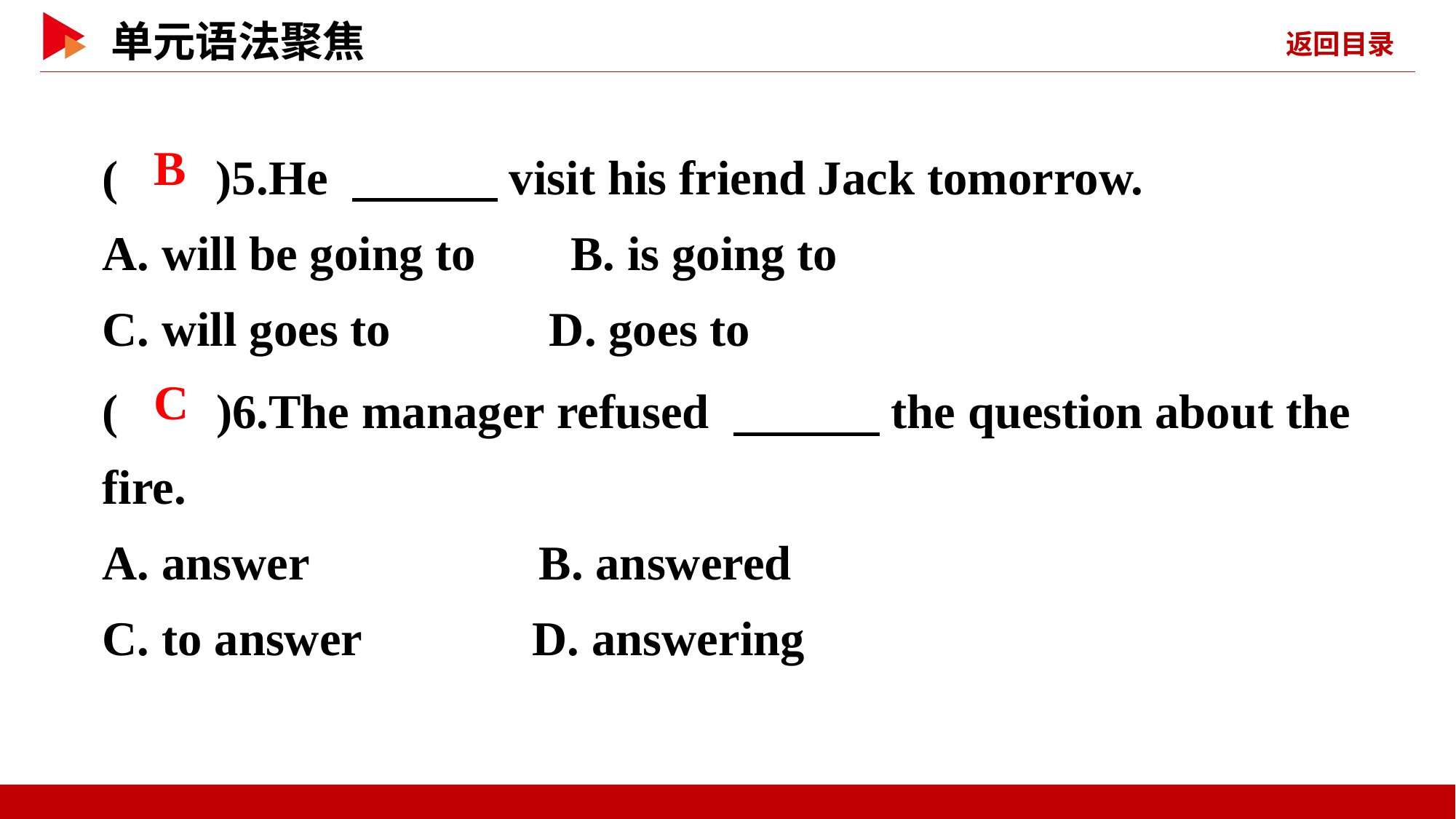

(        )5.He 　　　visit his friend Jack tomorrow.
A. will be going to　  B. is going to
C. will goes to             D. goes to
   B
(        )6.The manager refused 　　　the question about the fire.
A. answer             	B. answered
C. to answer              D. answering
   C